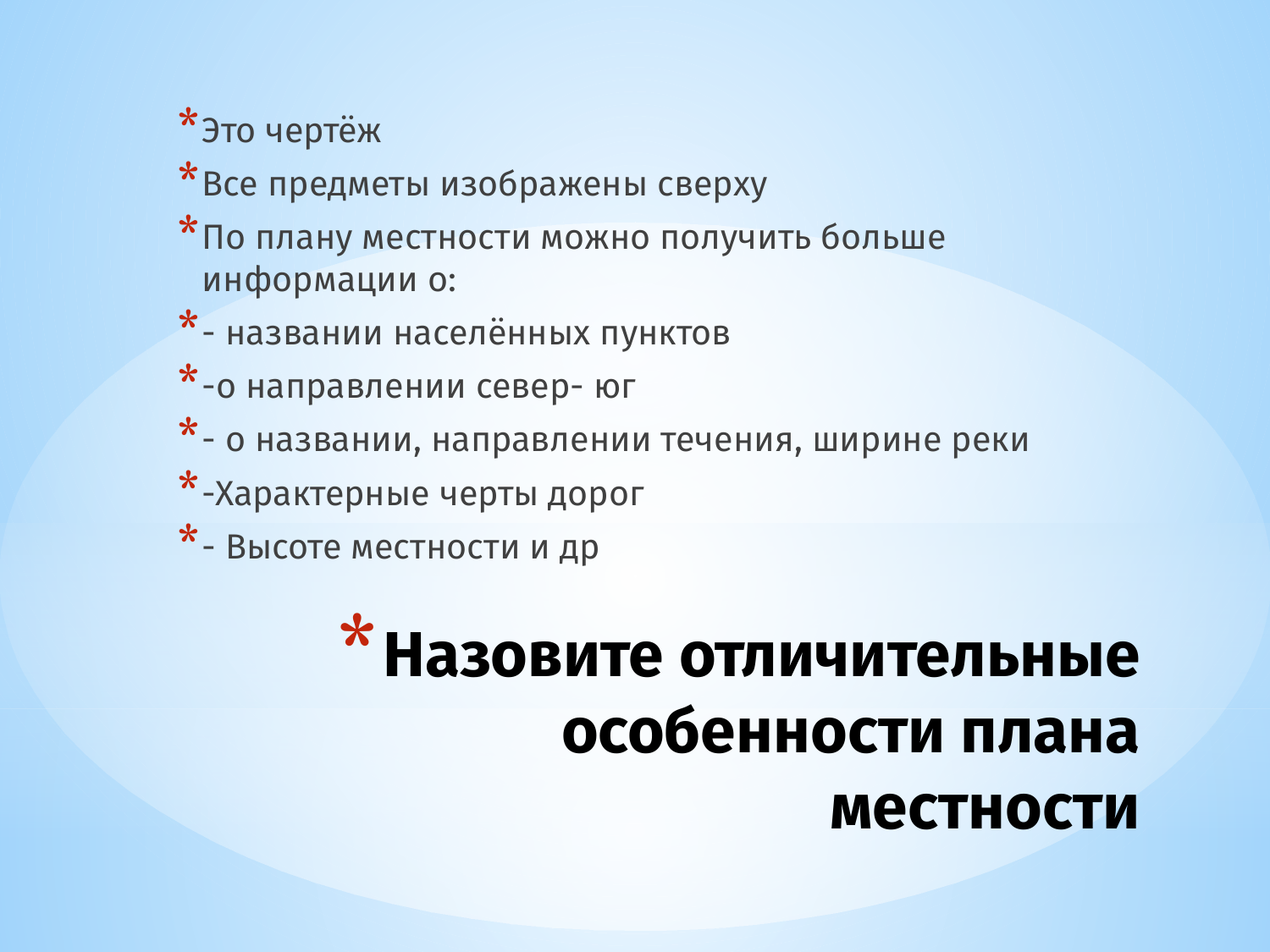

Это чертёж
Все предметы изображены сверху
По плану местности можно получить больше информации о:
- названии населённых пунктов
-о направлении север- юг
- о названии, направлении течения, ширине реки
-Характерные черты дорог
- Высоте местности и др
# Назовите отличительные особенности плана местности